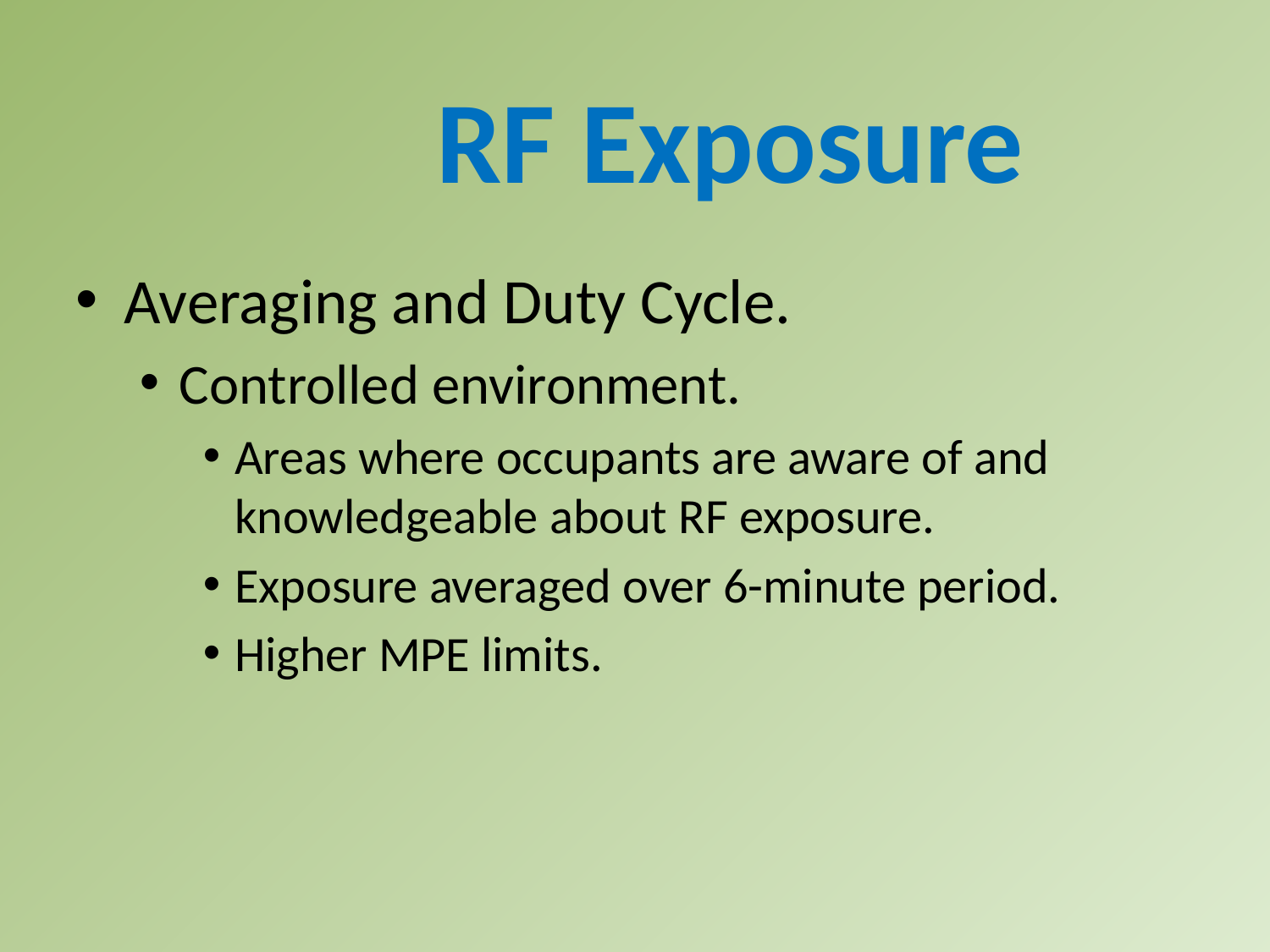

RF Exposure
Averaging and Duty Cycle.
Controlled environment.
Areas where occupants are aware of and knowledgeable about RF exposure.
Exposure averaged over 6-minute period.
Higher MPE limits.